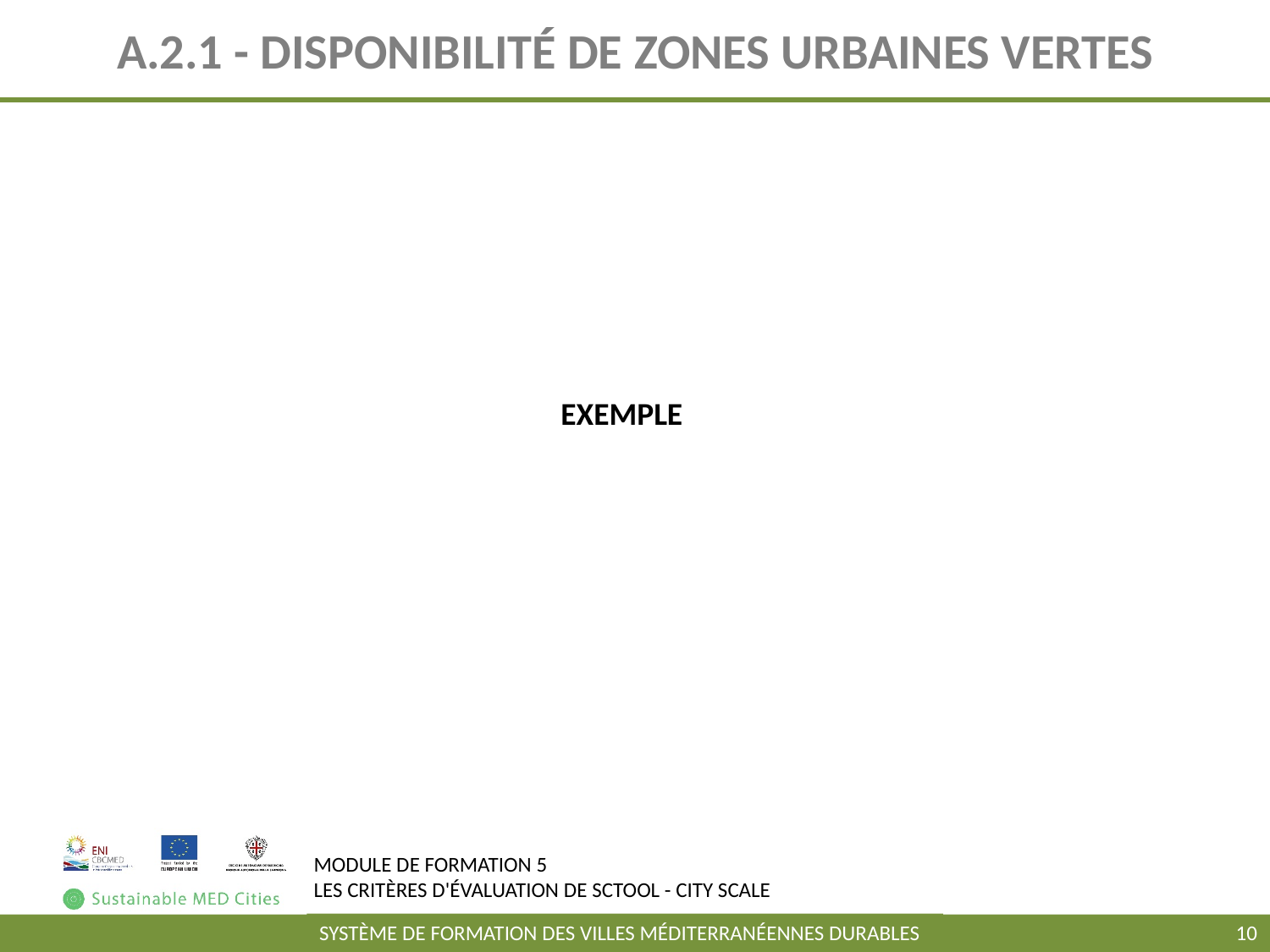

# A.2.1 - DISPONIBILITÉ DE ZONES URBAINES VERTES

EXEMPLE
10
SYSTÈME DE FORMATION DES VILLES MÉDITERRANÉENNES DURABLES